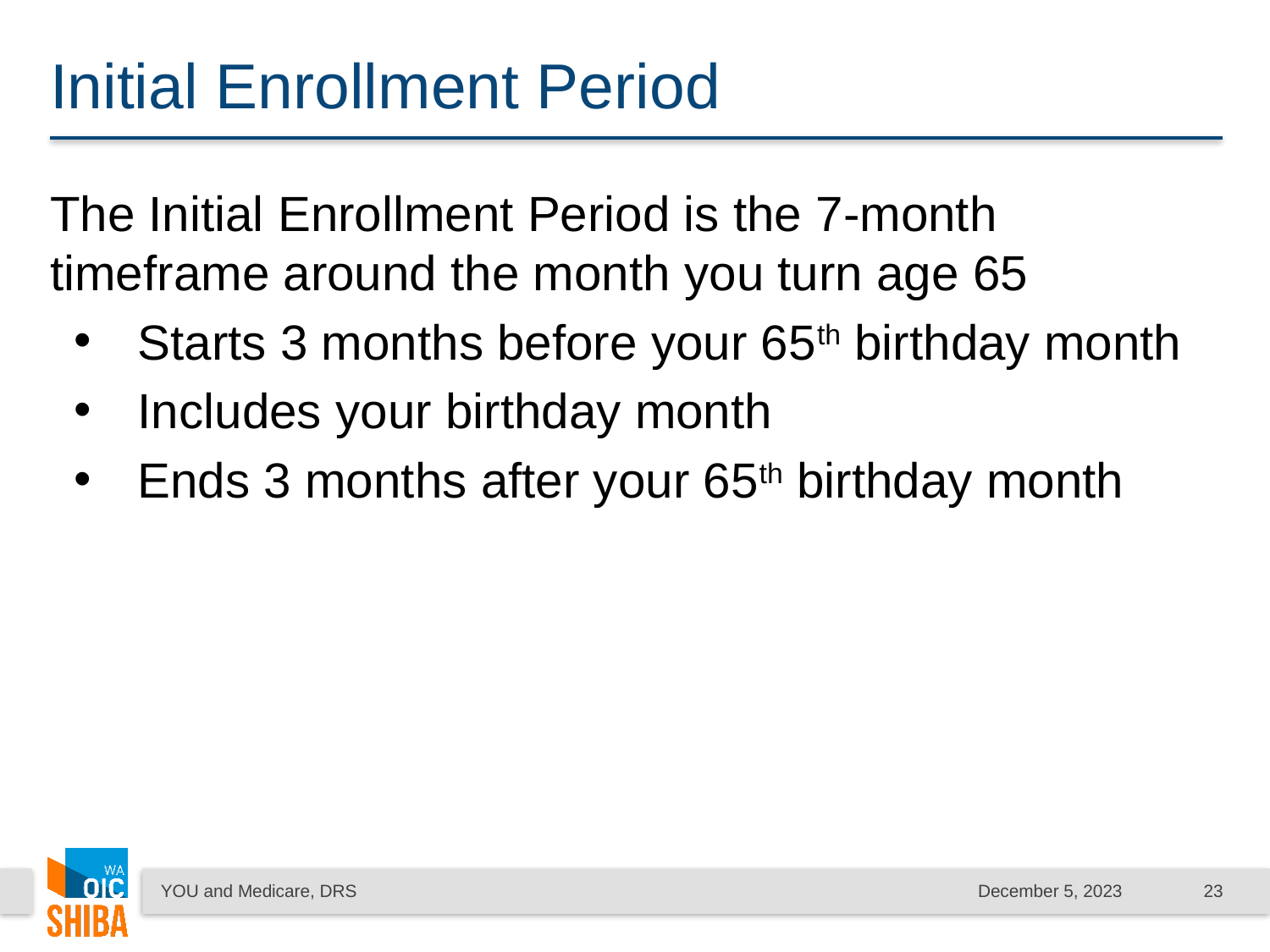

# Initial Enrollment Period
The Initial Enrollment Period is the 7-month timeframe around the month you turn age 65
Starts 3 months before your 65th birthday month
Includes your birthday month
Ends 3 months after your 65th birthday month

YOU and Medicare, DRS
December 5, 2023
23